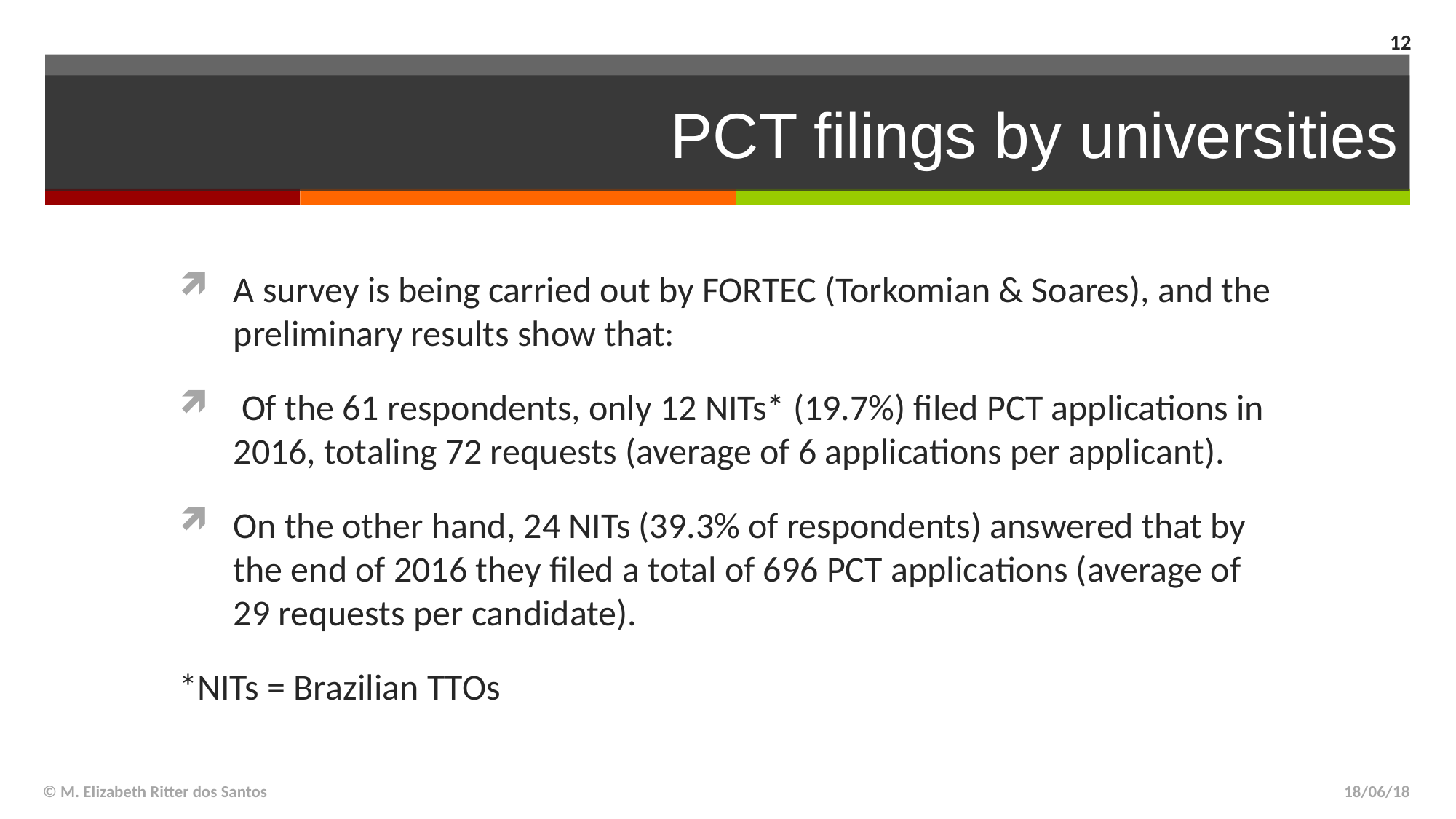

12
# PCT filings by universities
A survey is being carried out by FORTEC (Torkomian & Soares), and the preliminary results show that:
 Of the 61 respondents, only 12 NITs* (19.7%) filed PCT applications in 2016, totaling 72 requests (average of 6 applications per applicant).
On the other hand, 24 NITs (39.3% of respondents) answered that by the end of 2016 they filed a total of 696 PCT applications (average of 29 requests per candidate).
*NITs = Brazilian TTOs
© M. Elizabeth Ritter dos Santos
18/06/18